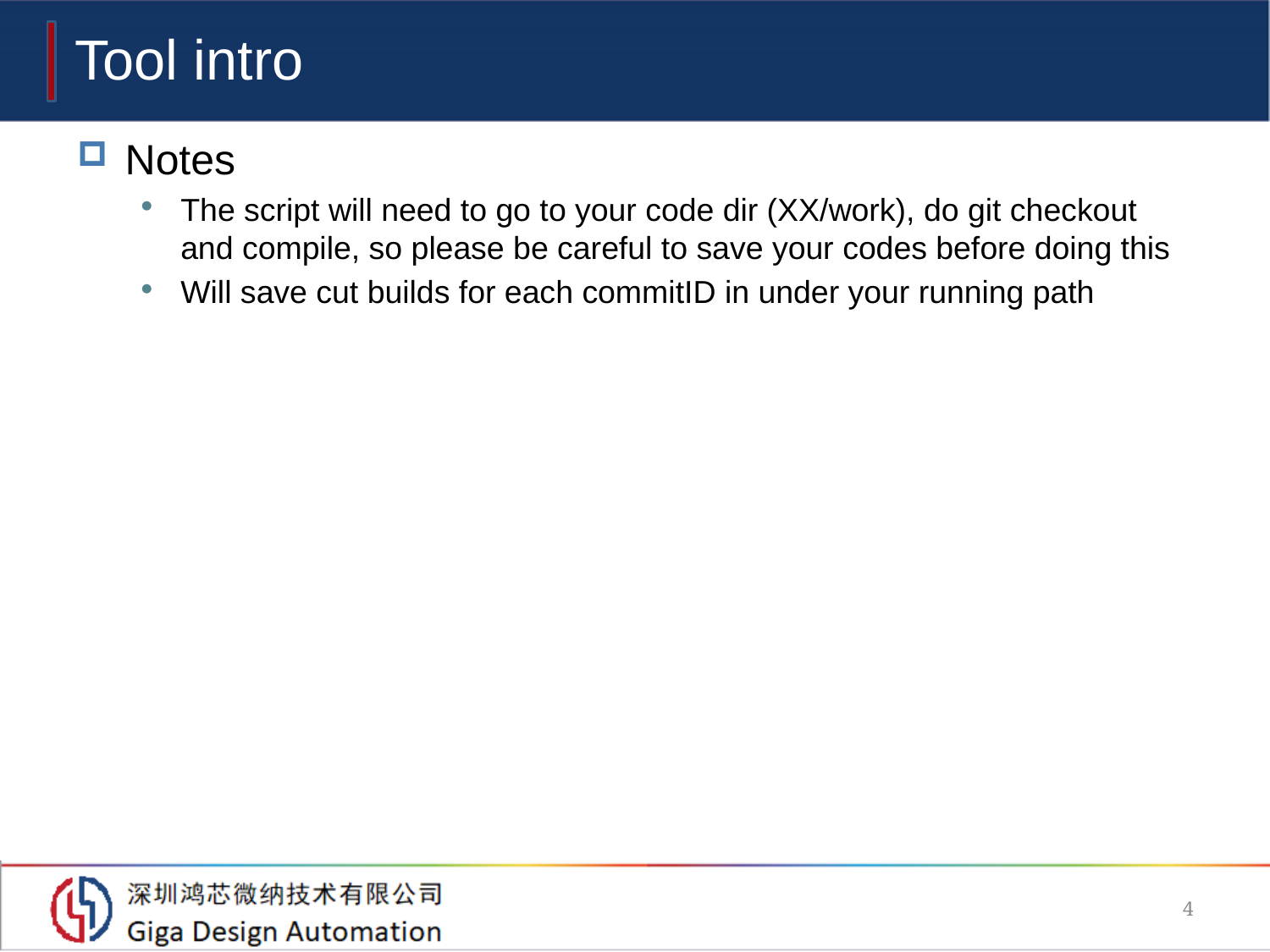

# Tool intro
Notes
The script will need to go to your code dir (XX/work), do git checkout and compile, so please be careful to save your codes before doing this
Will save cut builds for each commitID in under your running path
4